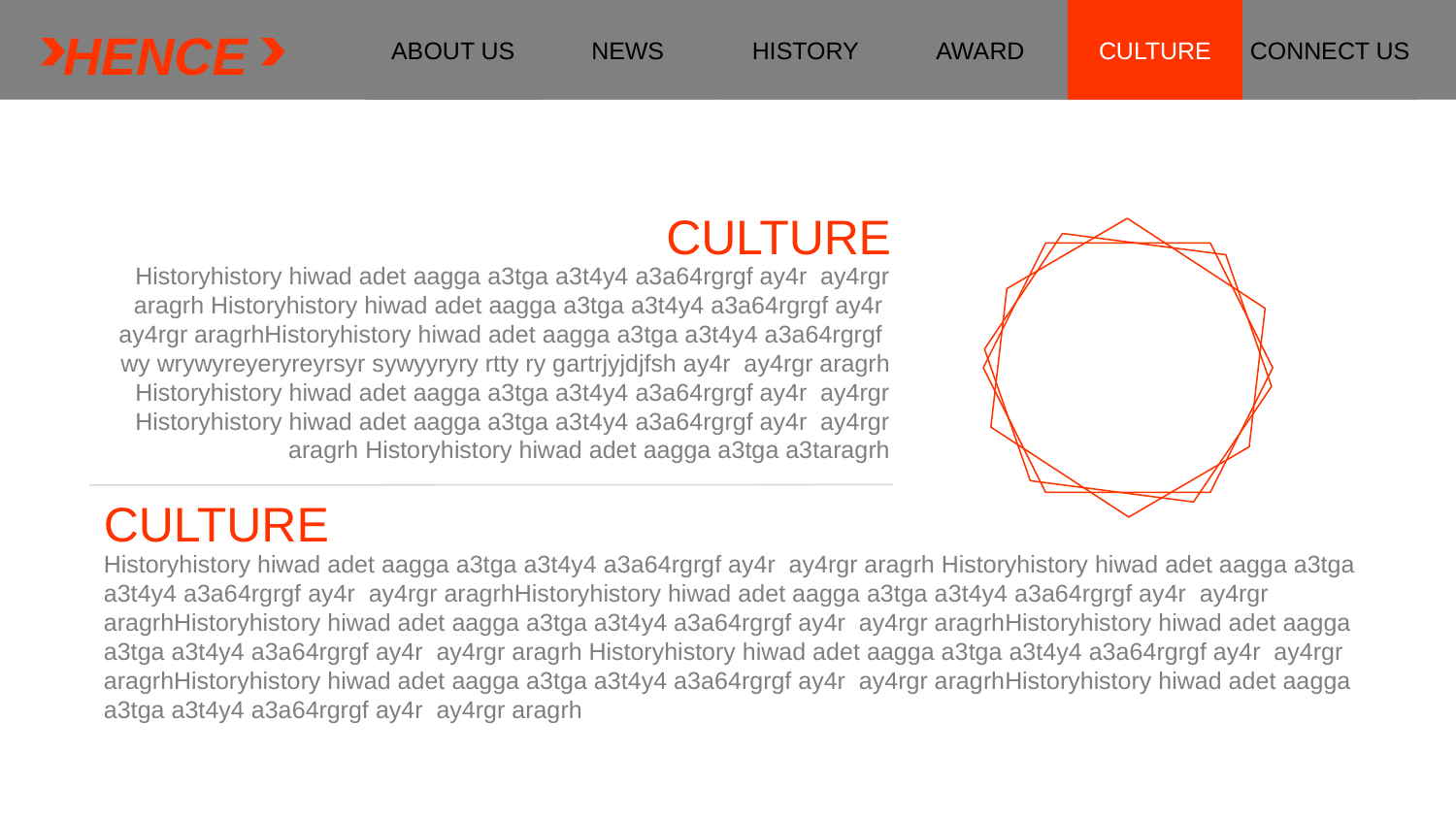

ABOUT US
NEWS
HISTORY
AWARD
CULTURE
CONNECT US
HENCE

CULTURE
Historyhistory hiwad adet aagga a3tga a3t4y4 a3a64rgrgf ay4r  ay4rgr aragrh Historyhistory hiwad adet aagga a3tga a3t4y4 a3a64rgrgf ay4r  ay4rgr aragrhHistoryhistory hiwad adet aagga a3tga a3t4y4 a3a64rgrgf  wy wrywyreyeryreyrsyr sywyyryry rtty ry gartrjyjdjfsh ay4r  ay4rgr aragrh
Historyhistory hiwad adet aagga a3tga a3t4y4 a3a64rgrgf ay4r  ay4rgr Historyhistory hiwad adet aagga a3tga a3t4y4 a3a64rgrgf ay4r  ay4rgr aragrh Historyhistory hiwad adet aagga a3tga a3taragrh

CULTURE
Historyhistory hiwad adet aagga a3tga a3t4y4 a3a64rgrgf ay4r  ay4rgr aragrh Historyhistory hiwad adet aagga a3tga a3t4y4 a3a64rgrgf ay4r  ay4rgr aragrhHistoryhistory hiwad adet aagga a3tga a3t4y4 a3a64rgrgf ay4r  ay4rgr aragrhHistoryhistory hiwad adet aagga a3tga a3t4y4 a3a64rgrgf ay4r  ay4rgr aragrhHistoryhistory hiwad adet aagga a3tga a3t4y4 a3a64rgrgf ay4r  ay4rgr aragrh Historyhistory hiwad adet aagga a3tga a3t4y4 a3a64rgrgf ay4r  ay4rgr aragrhHistoryhistory hiwad adet aagga a3tga a3t4y4 a3a64rgrgf ay4r  ay4rgr aragrhHistoryhistory hiwad adet aagga a3tga a3t4y4 a3a64rgrgf ay4r  ay4rgr aragrh